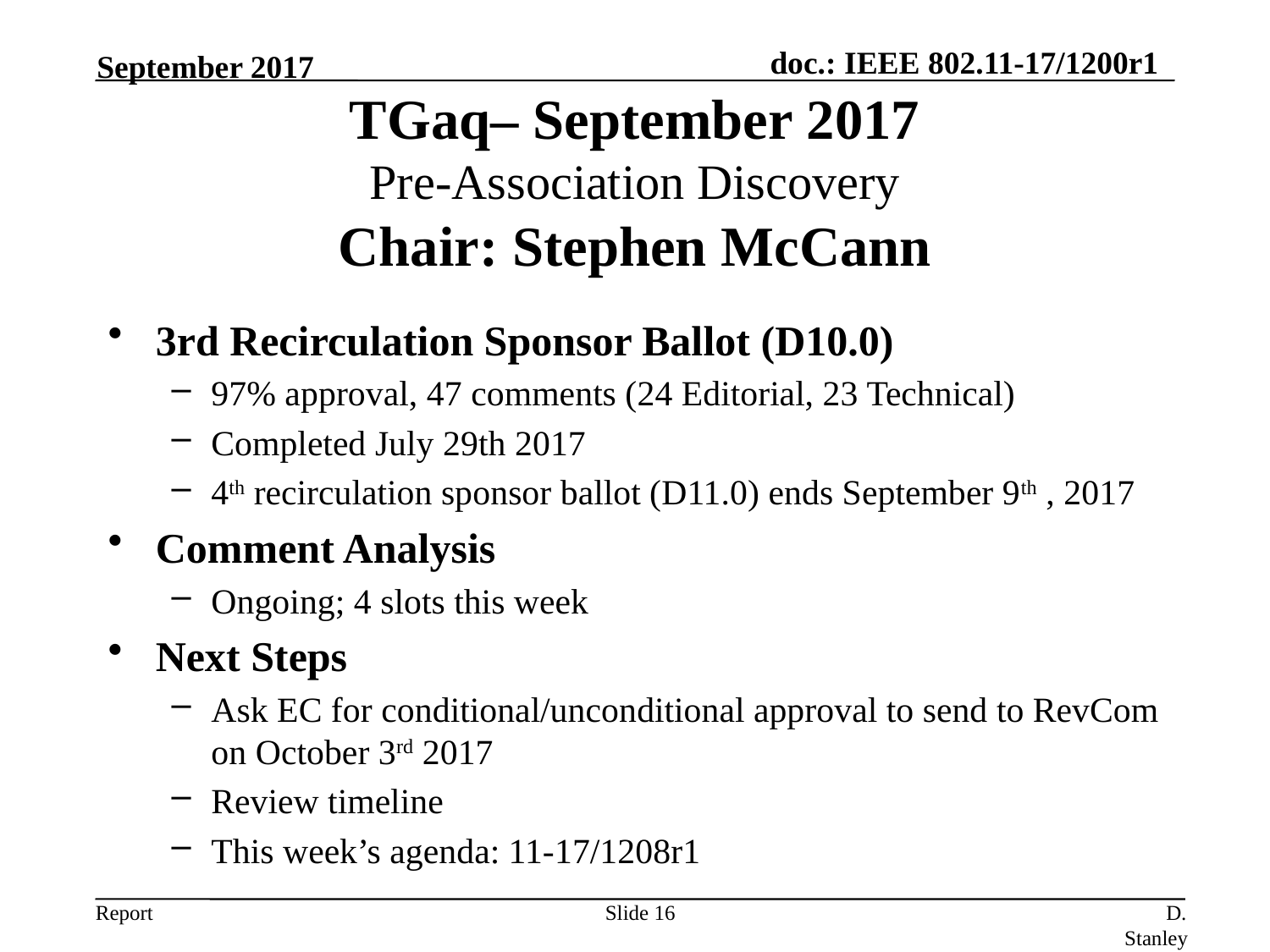

September 2017
TGaq– September 2017
Pre-Association Discovery
Chair: Stephen McCann
3rd Recirculation Sponsor Ballot (D10.0)
97% approval, 47 comments (24 Editorial, 23 Technical)
Completed July 29th 2017
4th recirculation sponsor ballot (D11.0) ends September 9th , 2017
Comment Analysis
Ongoing; 4 slots this week
Next Steps
Ask EC for conditional/unconditional approval to send to RevCom on October 3rd 2017
Review timeline
This week’s agenda: 11-17/1208r1
Slide 16
D. Stanley, HP Enterprise